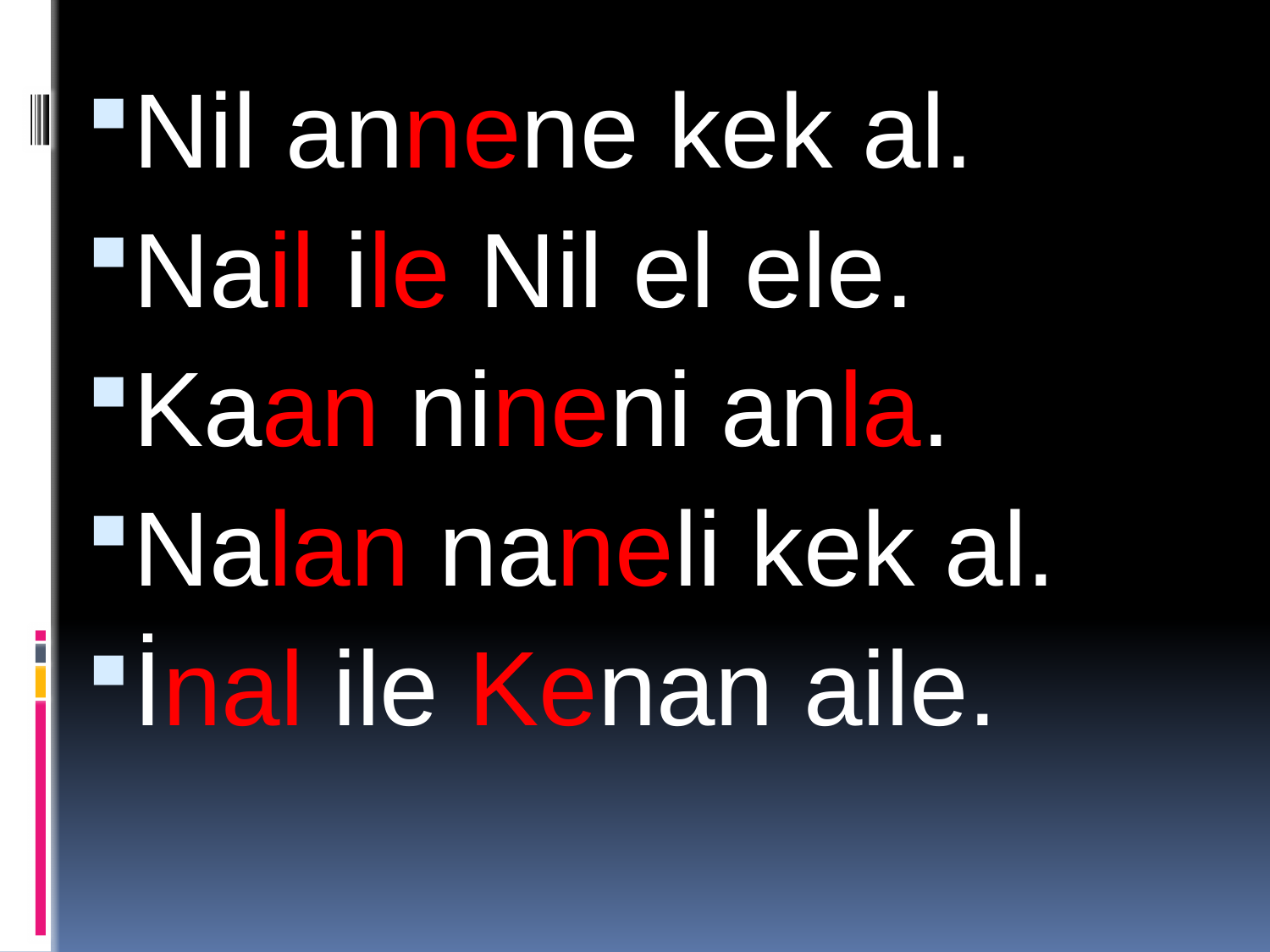

Nil annene kek al.
Nail ile Nil el ele.
Kaan nineni anla.
Nalan naneli kek al.
İnal ile Kenan aile.